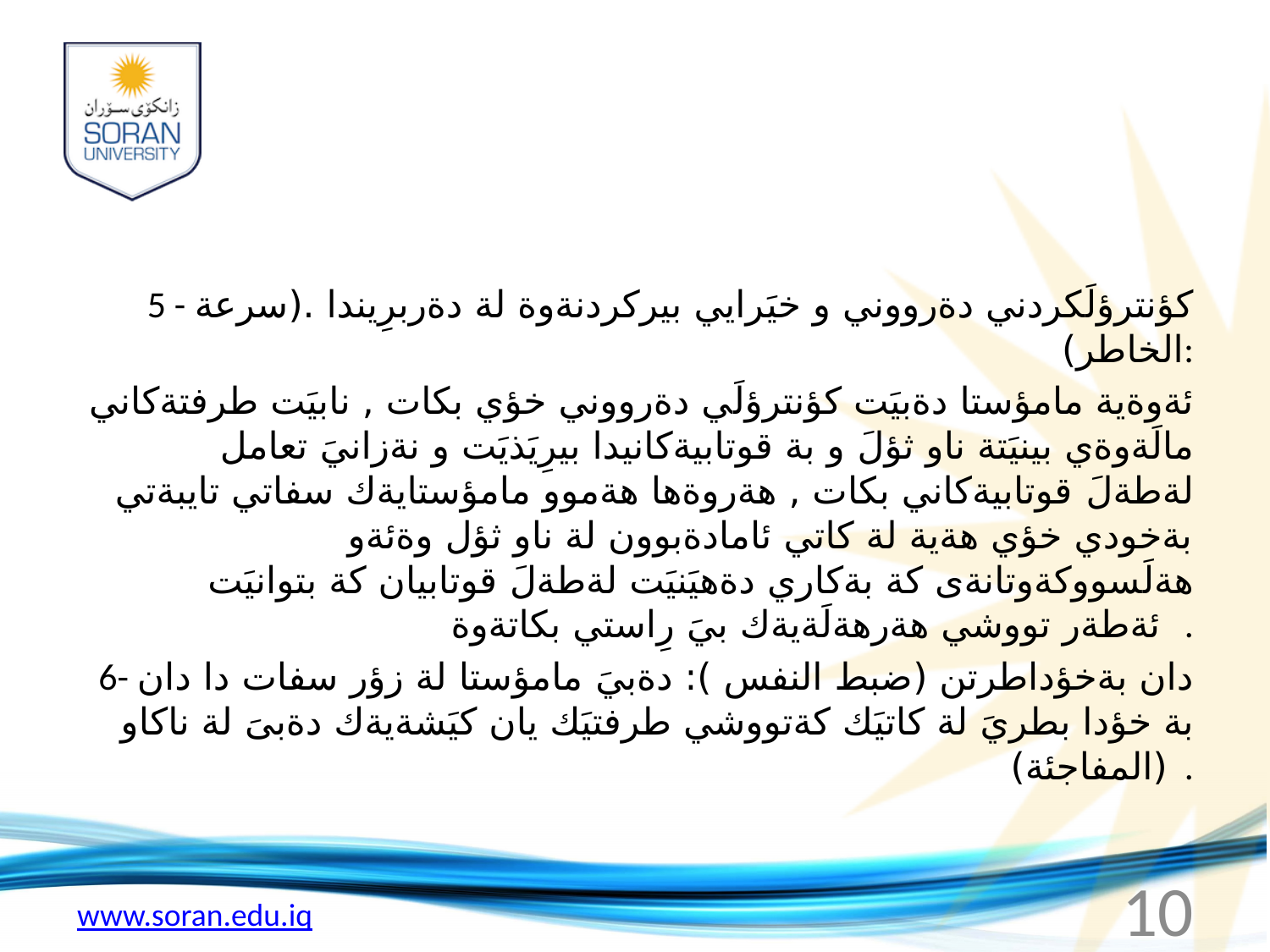

5 - كؤنترؤلَكردني دةرووني و خيَرايي بيركردنةوة لة دةربرِيندا .(سرعة الخاطر):
ئةوةية مامؤستا دةبيَت كؤنترؤلَي دةرووني خؤي بكات , نابيَت طرفتةكاني مالَةوةي بينيَتة ناو ثؤلَ و بة قوتابيةكانيدا بيرِيَذيَت و نةزانيَ تعامل لةطةلَ قوتابيةكاني بكات , هةروةها هةموو مامؤستايةك سفاتي تايبةتي بةخودي خؤي هةية لة كاتي ئامادةبوون لة ناو ثؤل وةئةو هةلَسووكةوتانةى كة بةكاري دةهيَنيَت لةطةلَ قوتابيان كة بتوانيَت ئةطةر تووشي هةرهةلَةيةك بيَ رِاستي بكاتةوة  .
6- دان بةخؤداطرتن (ضبط النفس ): دةبيَ مامؤستا لة زؤر سفات دا دان بة خؤدا بطريَ لة كاتيَك كةتووشي طرفتيَك يان كيَشةيةك دةبىَ لة ناكاو (المفاجئة)  .

10